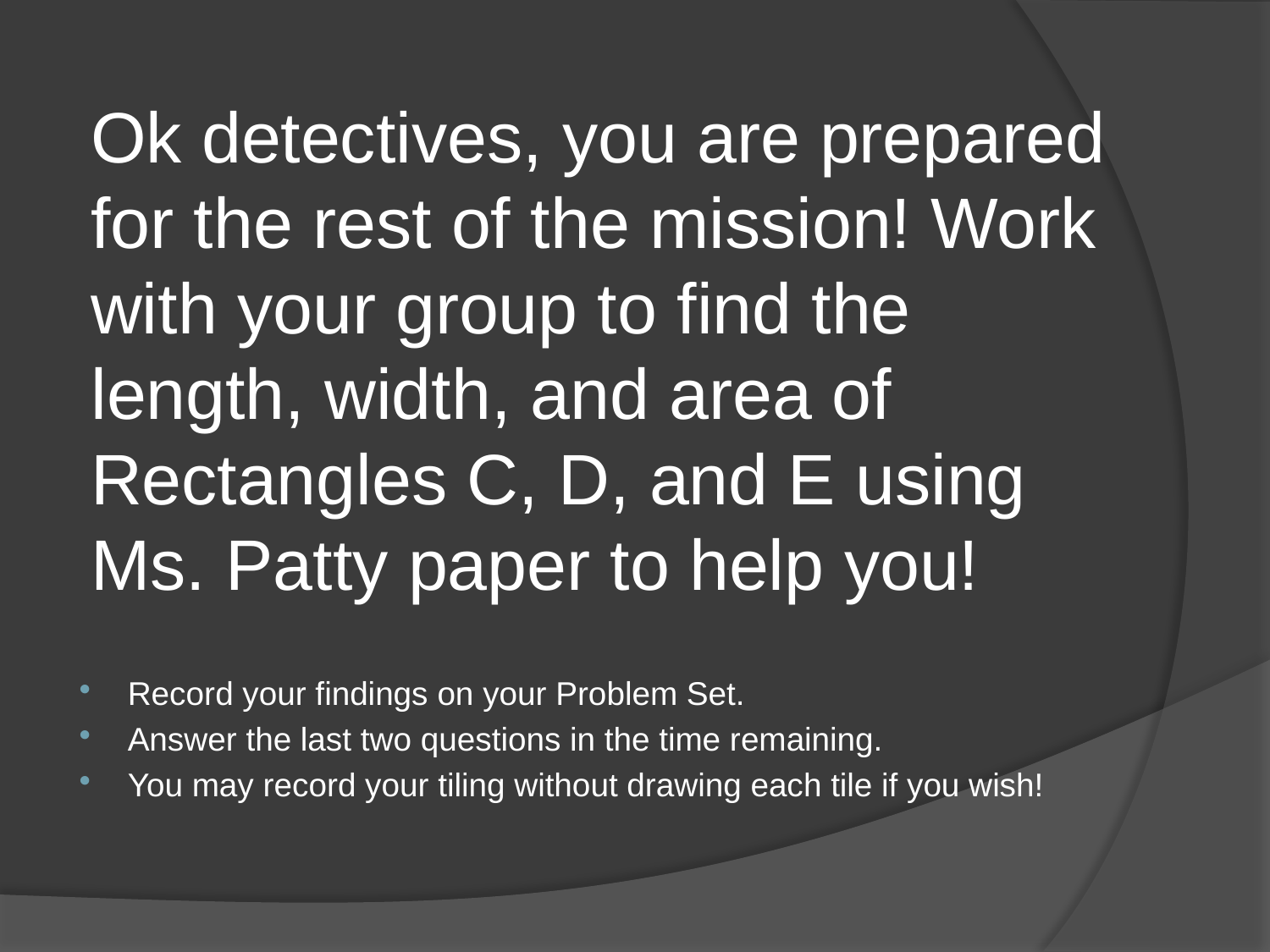

# Ok detectives, you are prepared for the rest of the mission! Work with your group to find the length, width, and area of Rectangles C, D, and E using Ms. Patty paper to help you!
Record your findings on your Problem Set.
Answer the last two questions in the time remaining.
You may record your tiling without drawing each tile if you wish!